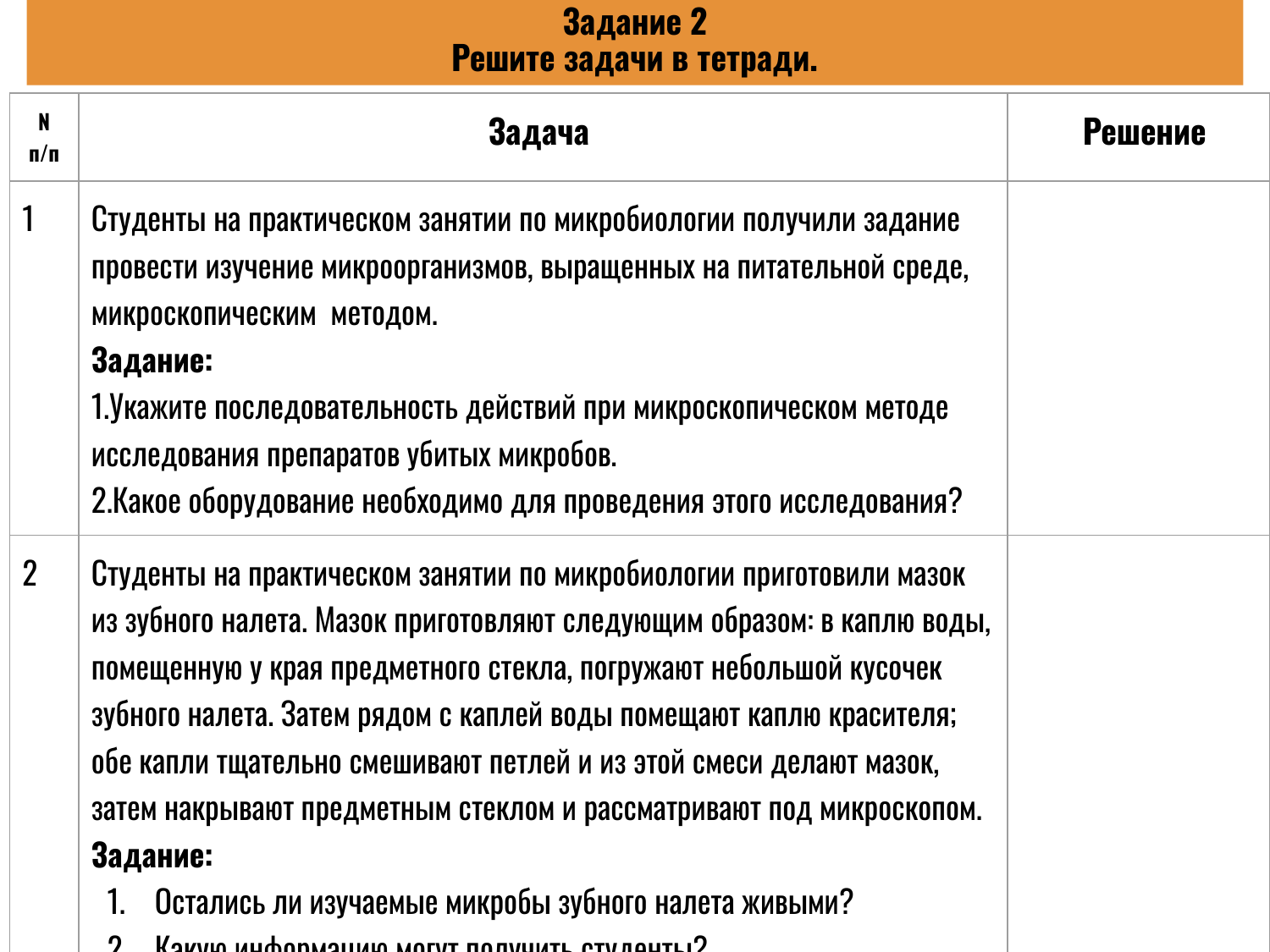

# Задание 2
Решите задачи в тетради.
| N п/п | Задача | Решение |
| --- | --- | --- |
| 1 | Студенты на практическом занятии по микробиологии получили задание провести изучение микроорганизмов, выращенных на питательной среде, микроскопическим методом. Задание: 1.Укажите последовательность действий при микроскопическом методе исследования препаратов убитых микробов. 2.Какое оборудование необходимо для проведения этого исследования? |  |
| 2 | Студенты на практическом занятии по микробиологии приготовили мазок из зубного налета. Мазок приготовляют следующим образом: в каплю воды, помещенную у края предметного стекла, погружают небольшой кусочек зубного налета. Затем рядом с каплей воды помещают каплю красителя; обе капли тщательно смешивают петлей и из этой смеси делают мазок, затем накрывают предметным стеклом и рассматривают под микроскопом. Задание: Остались ли изучаемые микробы зубного налета живыми? Какую информацию могут получить студенты? |  |